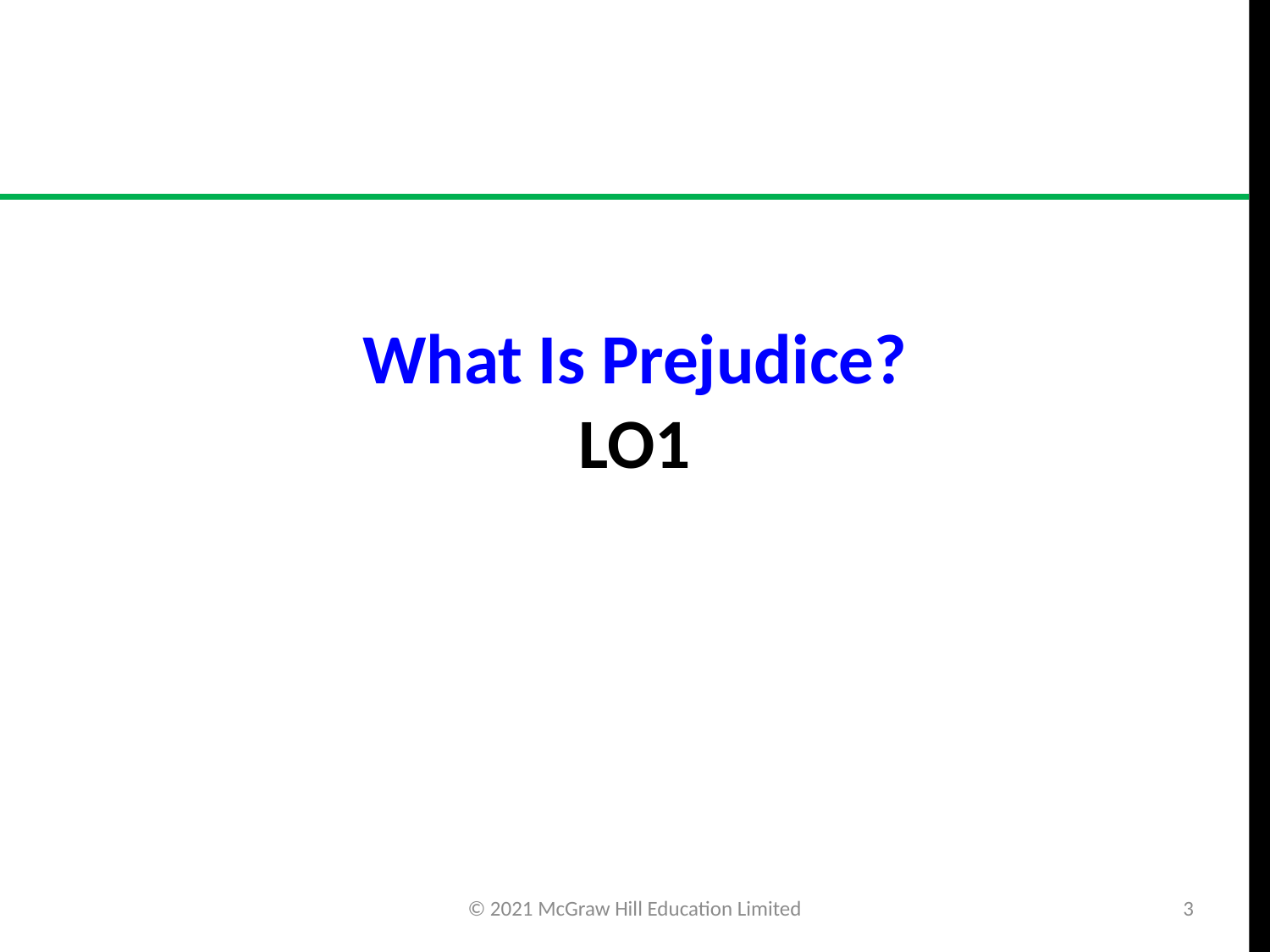

# What Is Prejudice? LO1

© 2021 McGraw Hill Education Limited
3